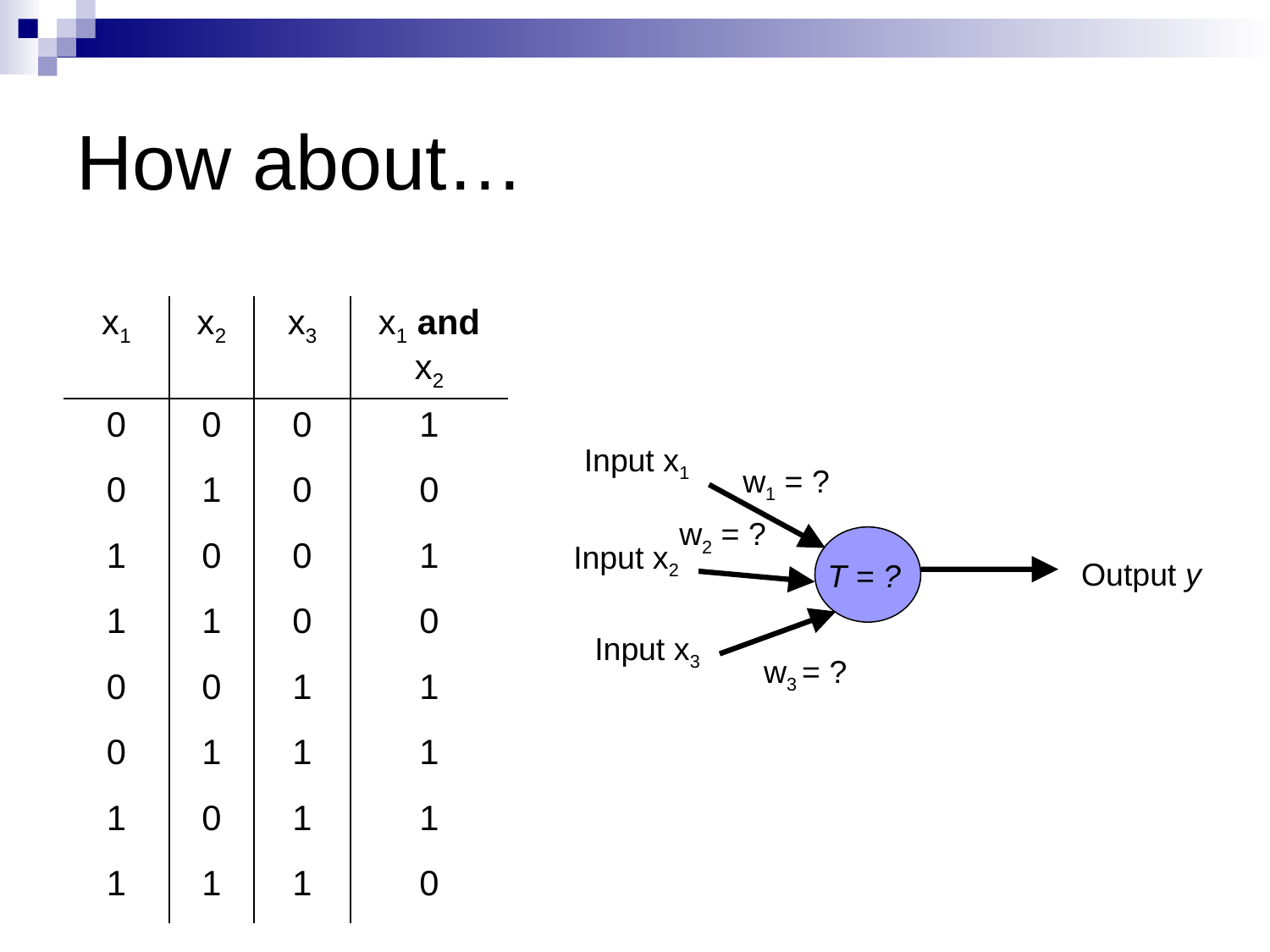

# How about…
| x1 | x2 | x3 | x1 and x2 |
| --- | --- | --- | --- |
| 0 | 0 | 0 | 1 |
| 0 | 1 | 0 | 0 |
| 1 | 0 | 0 | 1 |
| 1 | 1 | 0 | 0 |
| 0 | 0 | 1 | 1 |
| 0 | 1 | 1 | 1 |
| 1 | 0 | 1 | 1 |
| 1 | 1 | 1 | 0 |
Input x1
w1 = ?

w2 = ?

Input x2
Output y
T = ?

Input x3
w3 = ?